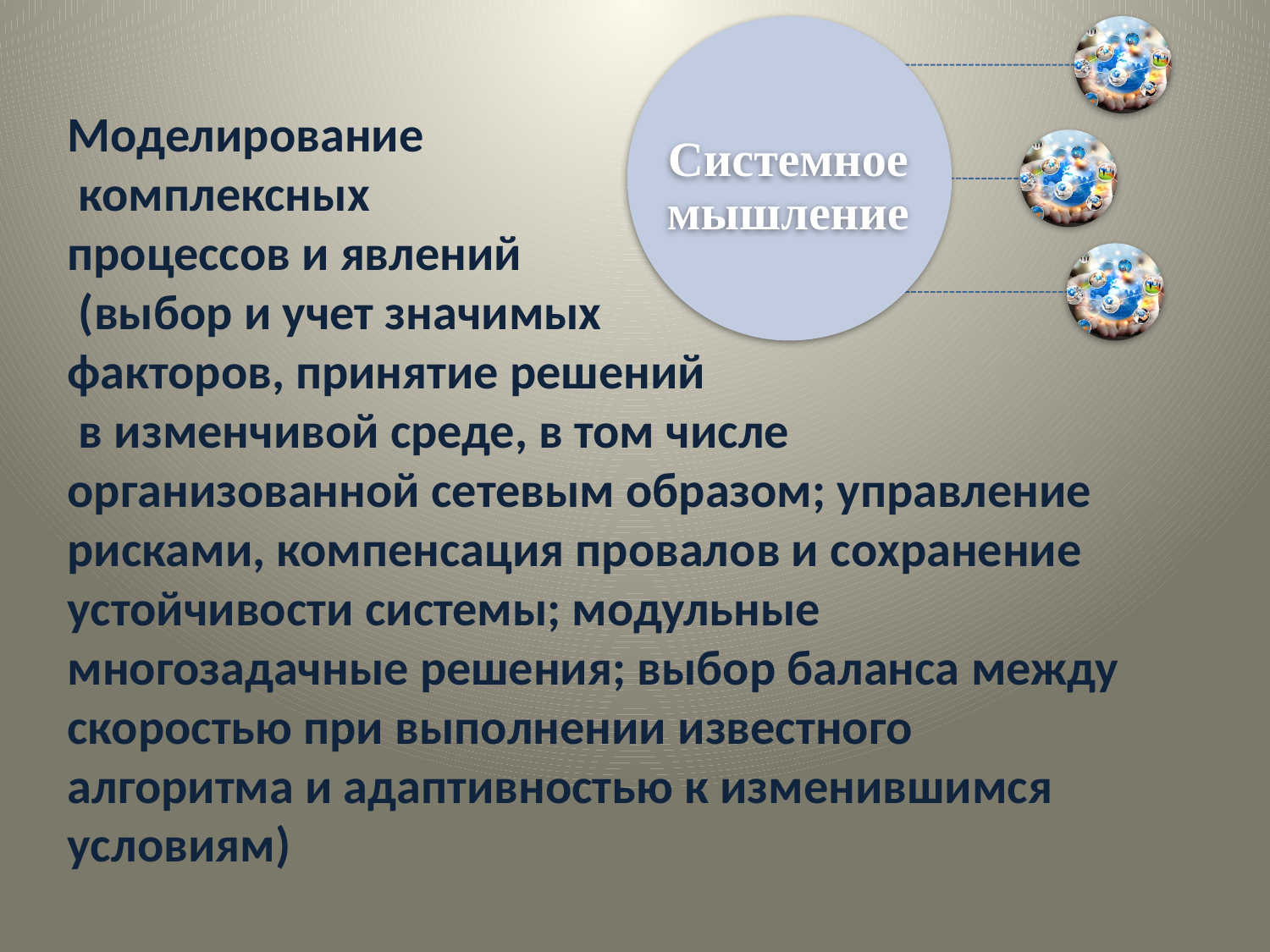

Системное мышление

#
Моделирование
 комплексных
процессов и явлений
 (выбор и учет значимых
факторов, принятие решений
 в изменчивой среде, в том числе организованной сетевым образом; управление рисками, компенсация провалов и сохранение устойчивости системы; модульные многозадачные решения; выбор баланса между скоростью при выполнении известного алгоритма и адаптивностью к изменившимся условиям)